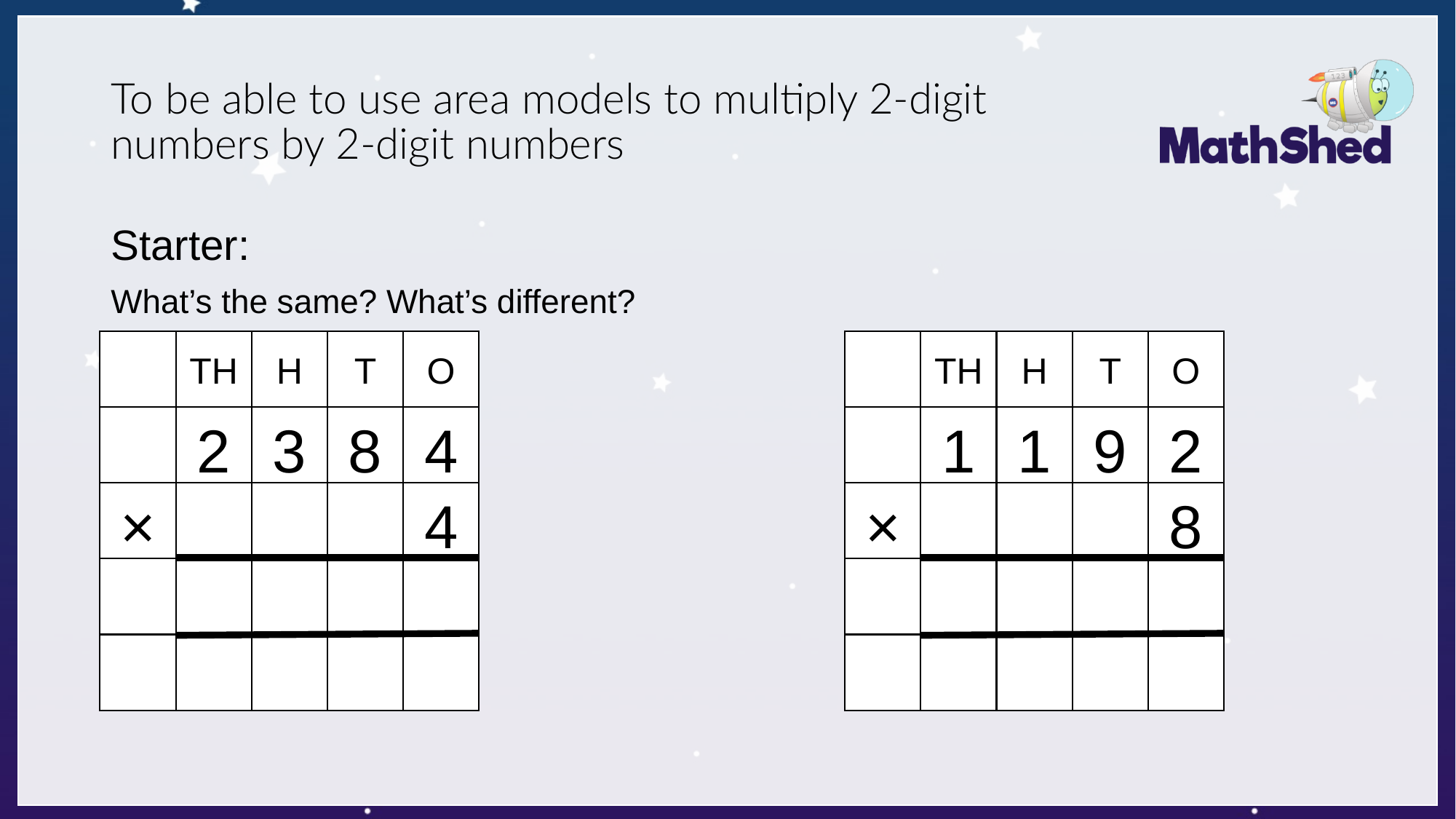

# To be able to use area models to multiply 2-digit numbers by 2-digit numbers
Starter:
What’s the same? What’s different?

Explain your answer.

TH
H
T
O

TH
H
T
O

2
3
8
4

1
1
9
2
×

4
×

8

9
5
3
6

9
5
3
6

1
3
1

1
7
1